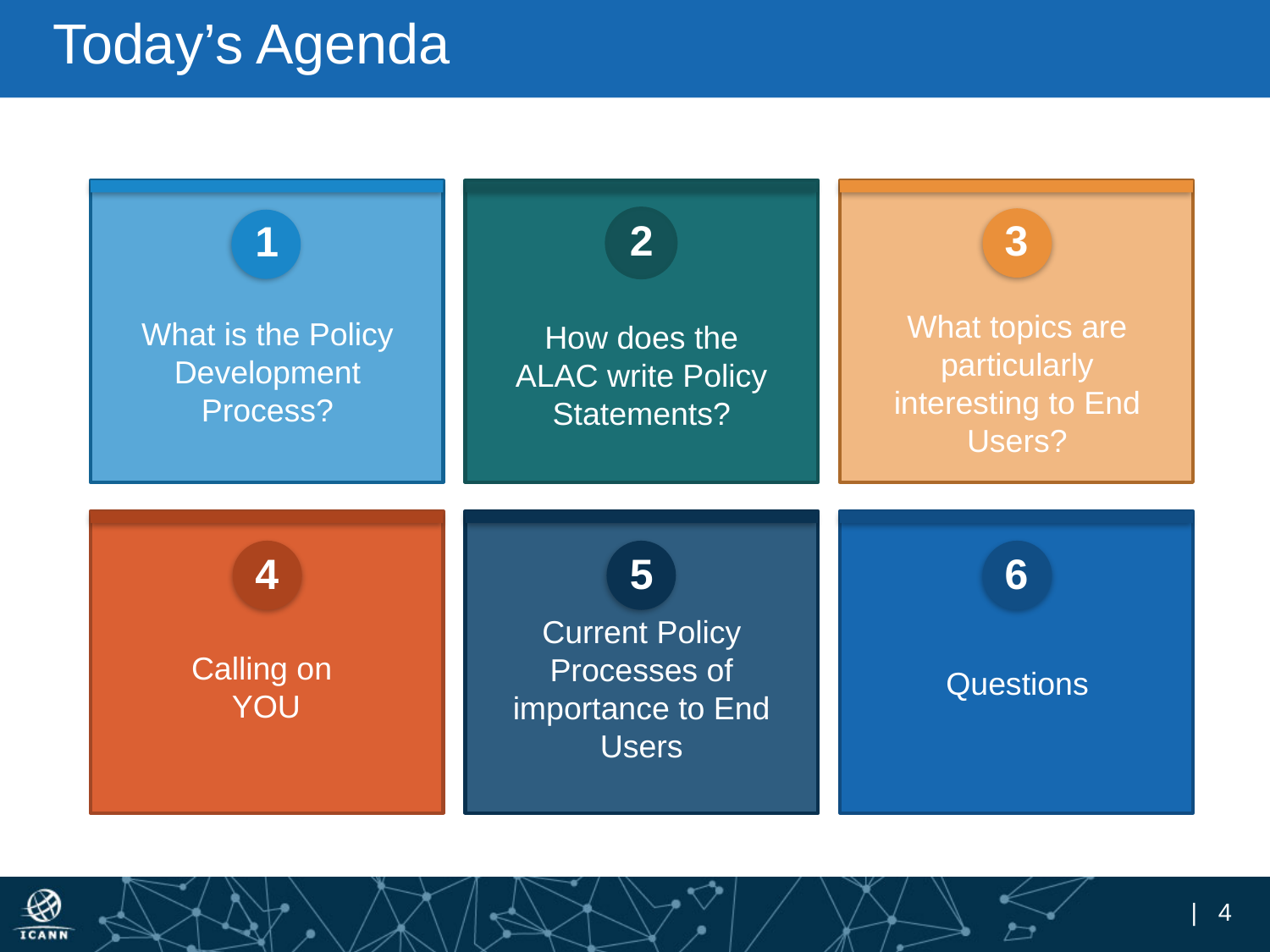

# Today’s Agenda

2
3

1

What topics are particularly interesting to End Users?
What is the Policy Development Process?
How does the ALAC write Policy Statements?

4

5

6

Current Policy Processes of importance to End Users
Calling on
YOU
Questions